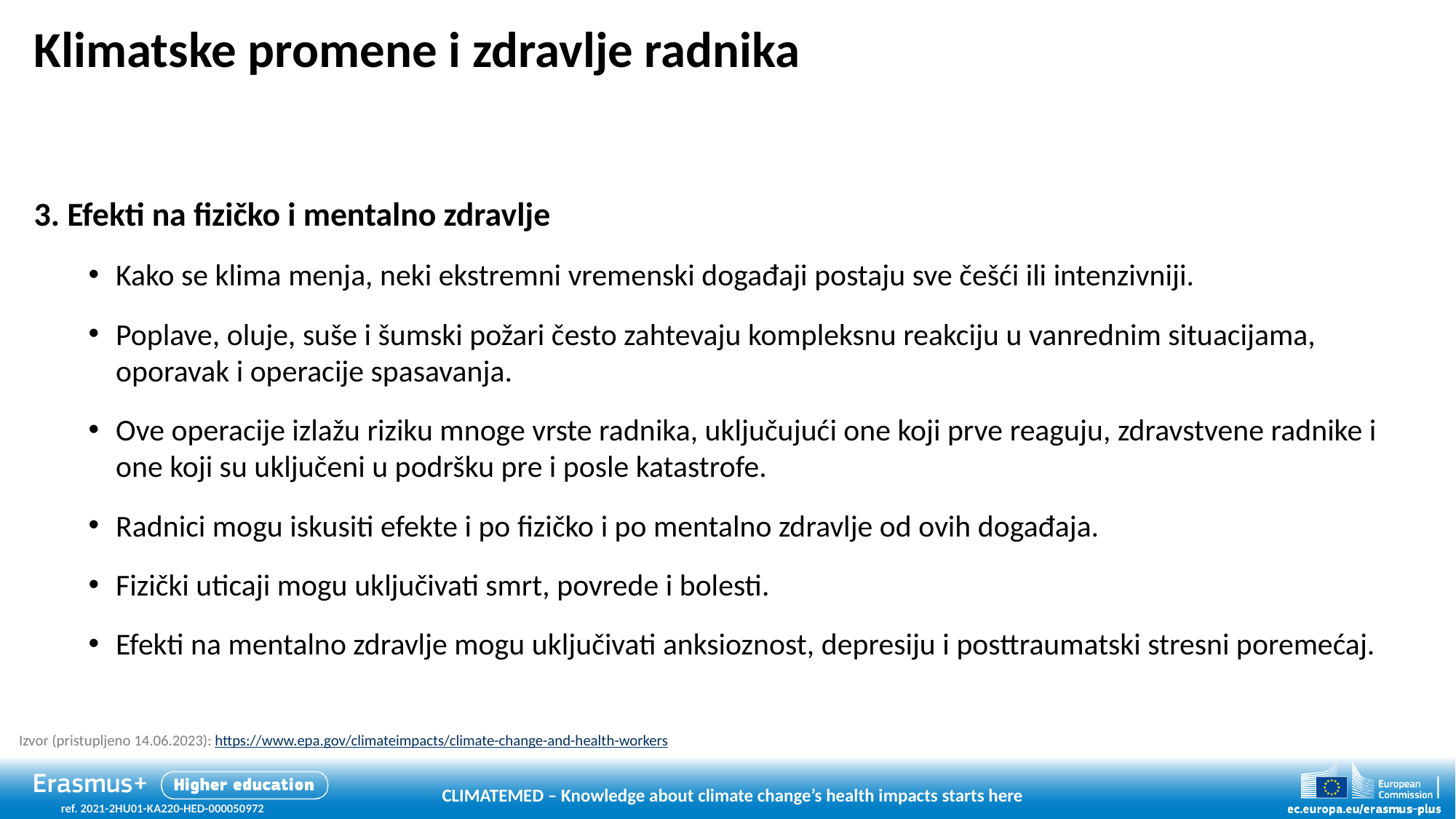

# Klimatske promene i zdravlje radnika
3. Efekti na fizičko i mentalno zdravlje
Kako se klima menja, neki ekstremni vremenski događaji postaju sve češći ili intenzivniji.
Poplave, oluje, suše i šumski požari često zahtevaju kompleksnu reakciju u vanrednim situacijama, oporavak i operacije spasavanja.
Ove operacije izlažu riziku mnoge vrste radnika, uključujući one koji prve reaguju, zdravstvene radnike i one koji su uključeni u podršku pre i posle katastrofe.
Radnici mogu iskusiti efekte i po fizičko i po mentalno zdravlje od ovih događaja.
Fizički uticaji mogu uključivati smrt, povrede i bolesti.
Efekti na mentalno zdravlje mogu uključivati anksioznost, depresiju i posttraumatski stresni poremećaj.
Izvor (pristupljeno 14.06.2023): https://www.epa.gov/climateimpacts/climate-change-and-health-workers